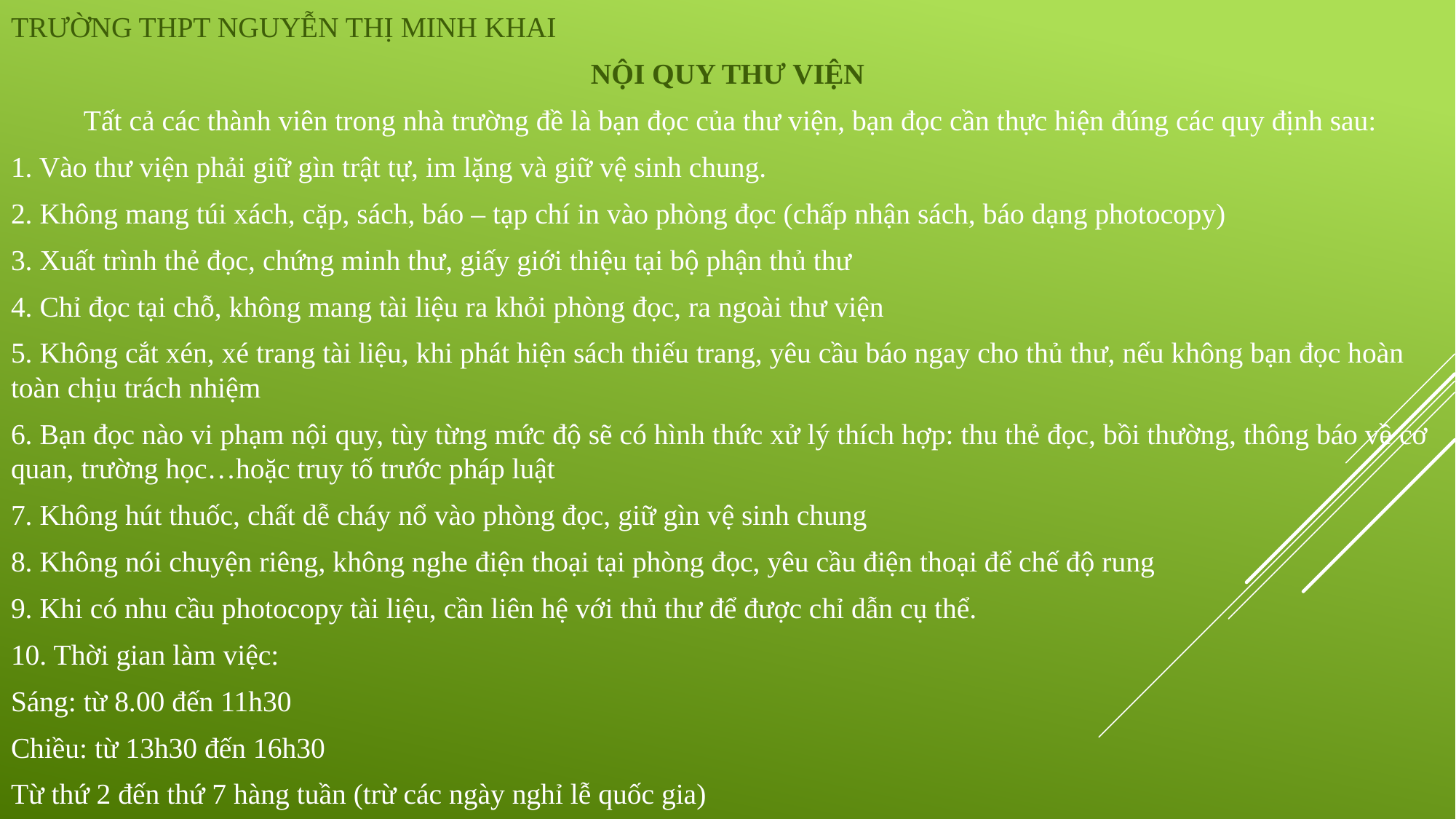

TRƯỜNG THPT NGUYỄN THỊ MINH KHAI
NỘI QUY THƯ VIỆN
          Tất cả các thành viên trong nhà trường đề là bạn đọc của thư viện, bạn đọc cần thực hiện đúng các quy định sau:
1. Vào thư viện phải giữ gìn trật tự, im lặng và giữ vệ sinh chung.
2. Không mang túi xách, cặp, sách, báo – tạp chí in vào phòng đọc (chấp nhận sách, báo dạng photocopy)
3. Xuất trình thẻ đọc, chứng minh thư, giấy giới thiệu tại bộ phận thủ thư
4. Chỉ đọc tại chỗ, không mang tài liệu ra khỏi phòng đọc, ra ngoài thư viện
5. Không cắt xén, xé trang tài liệu, khi phát hiện sách thiếu trang, yêu cầu báo ngay cho thủ thư, nếu không bạn đọc hoàn toàn chịu trách nhiệm
6. Bạn đọc nào vi phạm nội quy, tùy từng mức độ sẽ có hình thức xử lý thích hợp: thu thẻ đọc, bồi thường, thông báo về cơ quan, trường học…hoặc truy tố trước pháp luật
7. Không hút thuốc, chất dễ cháy nổ vào phòng đọc, giữ gìn vệ sinh chung
8. Không nói chuyện riêng, không nghe điện thoại tại phòng đọc, yêu cầu điện thoại để chế độ rung
9. Khi có nhu cầu photocopy tài liệu, cần liên hệ với thủ thư để được chỉ dẫn cụ thể.
10. Thời gian làm việc:
Sáng: từ 8.00 đến 11h30
Chiều: từ 13h30 đến 16h30
Từ thứ 2 đến thứ 7 hàng tuần (trừ các ngày nghỉ lễ quốc gia)